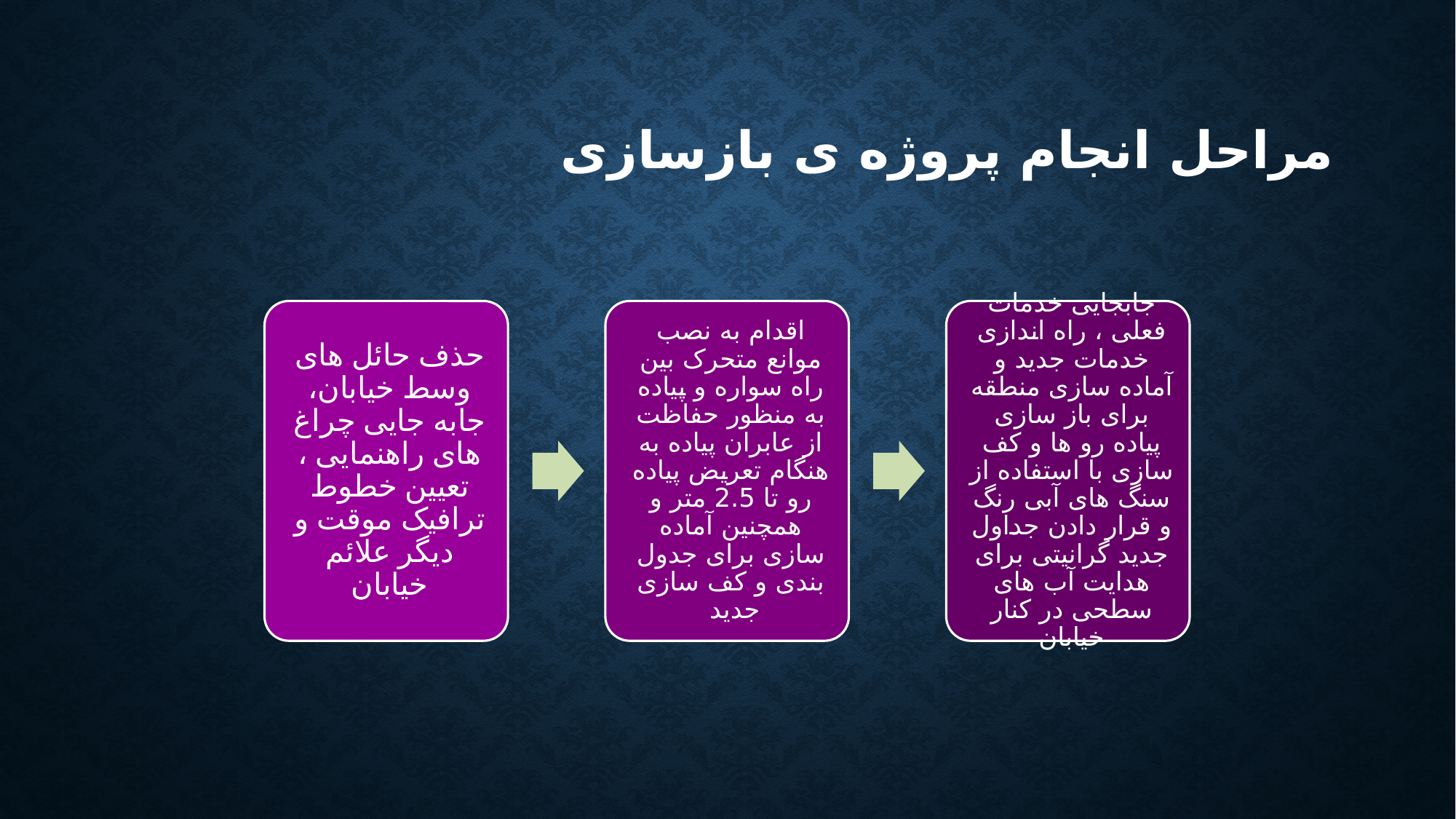

# مراحل انجام پروژه ی بازسازی
حذف حائل های وسط خیابان، جابه جایی چراغ های راهنمایی ، تعیین خطوط ترافیک موقت و دیگر علائم خیابان

اقدام به نصب موانع متحرک بین راه سواره و پیاده به منظور حفاظت از عابران پیاده به هنگام تعریض پیاده رو تا 2.5 متر و همچنین آماده سازی برای جدول بندی و کف سازی جدید

جابجایی خدمات فعلی ، راه اندازی خدمات جدید و آماده سازی منطقه برای باز سازی پیاده رو ها و کف سازی با استفاده از سنگ های آبی رنگ و قرار دادن جداول جدید گرانیتی برای هدایت آب های سطحی در کنار خیابان